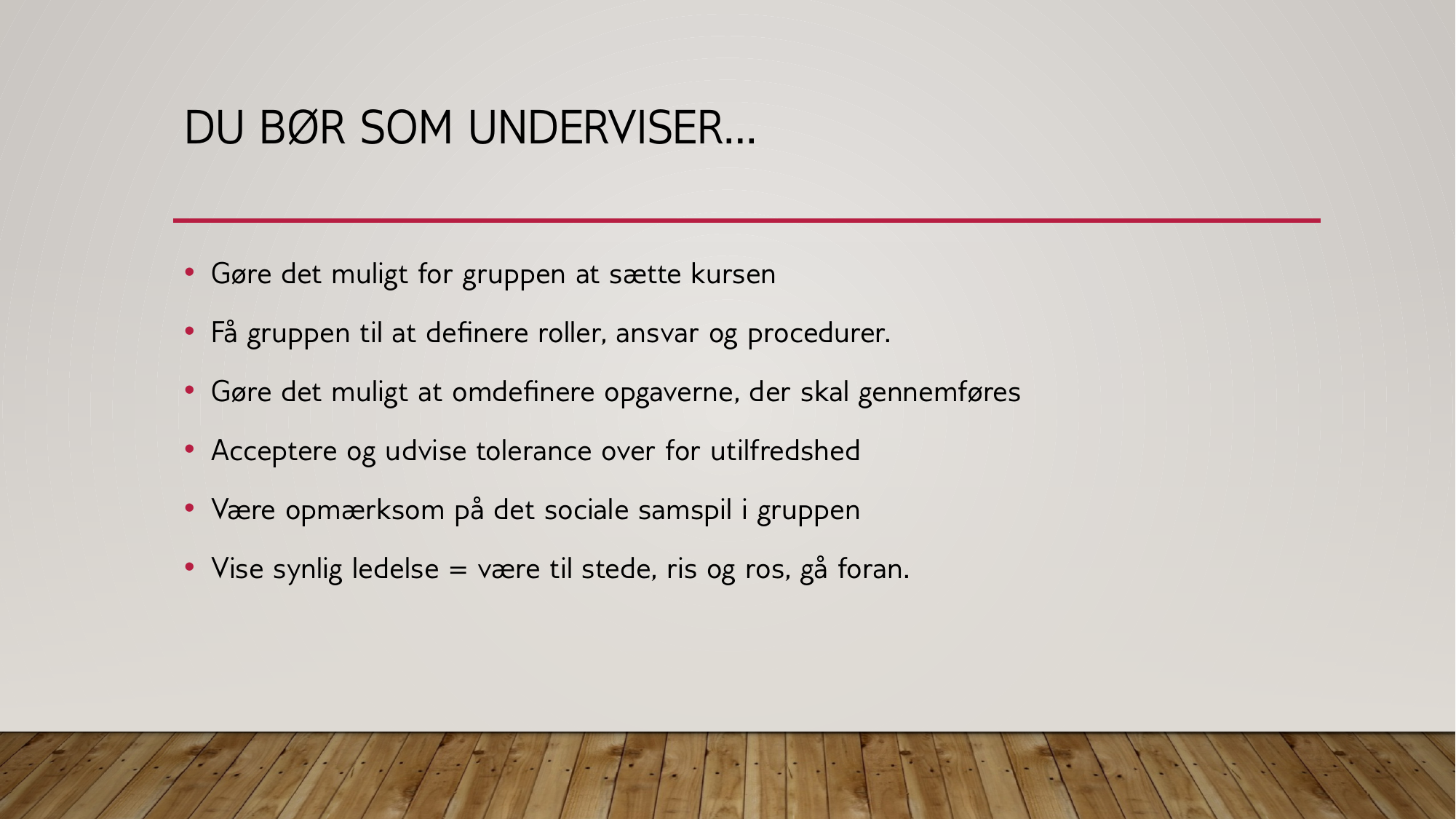

# Du bør som underviser…
Gøre det muligt for gruppen at sætte kursen
Få gruppen til at definere roller, ansvar og procedurer.
Gøre det muligt at omdefinere opgaverne, der skal gennemføres
Acceptere og udvise tolerance over for utilfredshed
Være opmærksom på det sociale samspil i gruppen
Vise synlig ledelse = være til stede, ris og ros, gå foran.